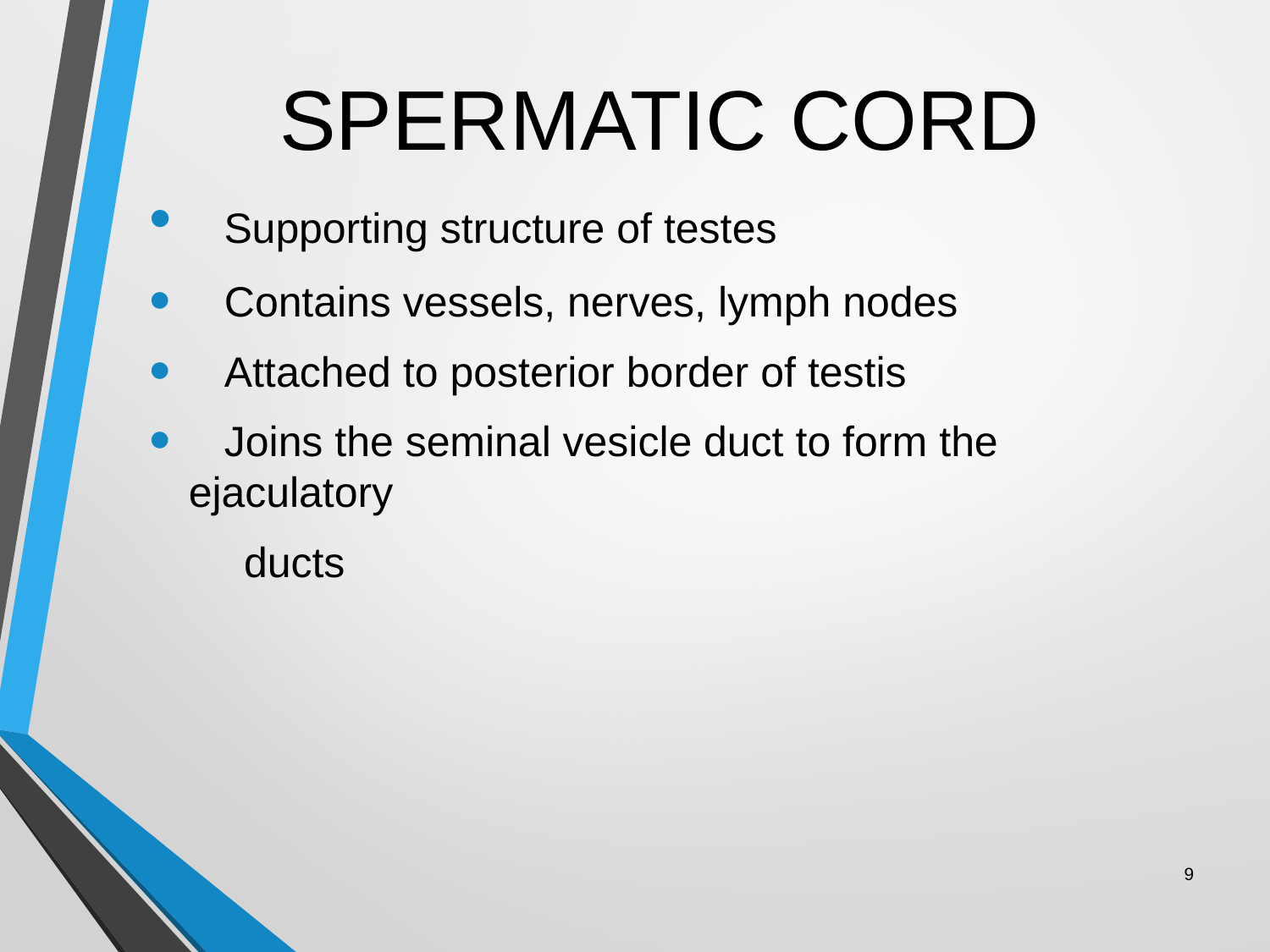

# SPERMATIC CORD
  Supporting structure of testes
   Contains vessels, nerves, lymph nodes
   Attached to posterior border of testis
   Joins the seminal vesicle duct to form the ejaculatory
        ducts

9